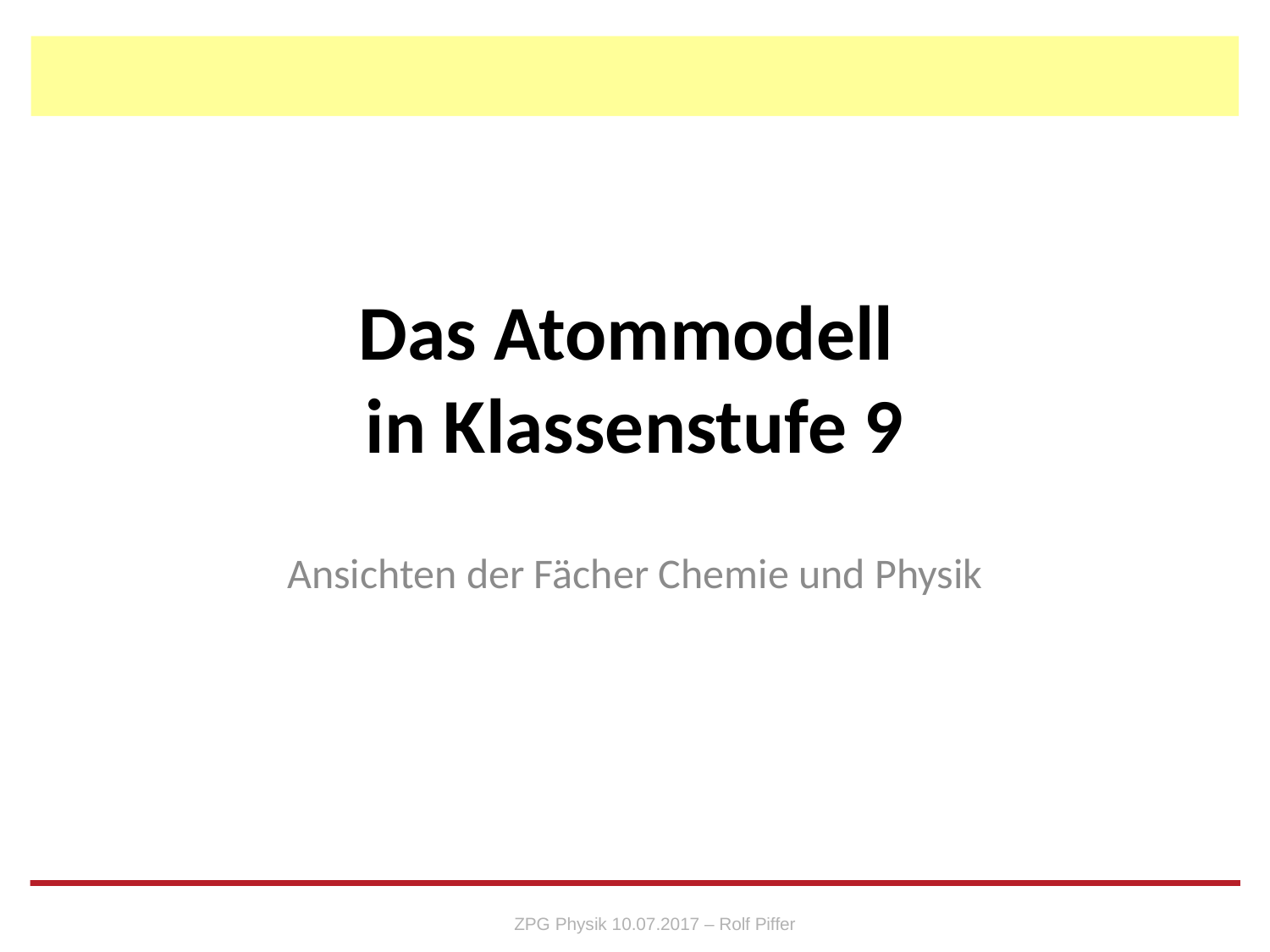

Das Atommodell
in Klassenstufe 9
Ansichten der Fächer Chemie und Physik
ZPG Physik 10.07.2017 – Rolf Piffer